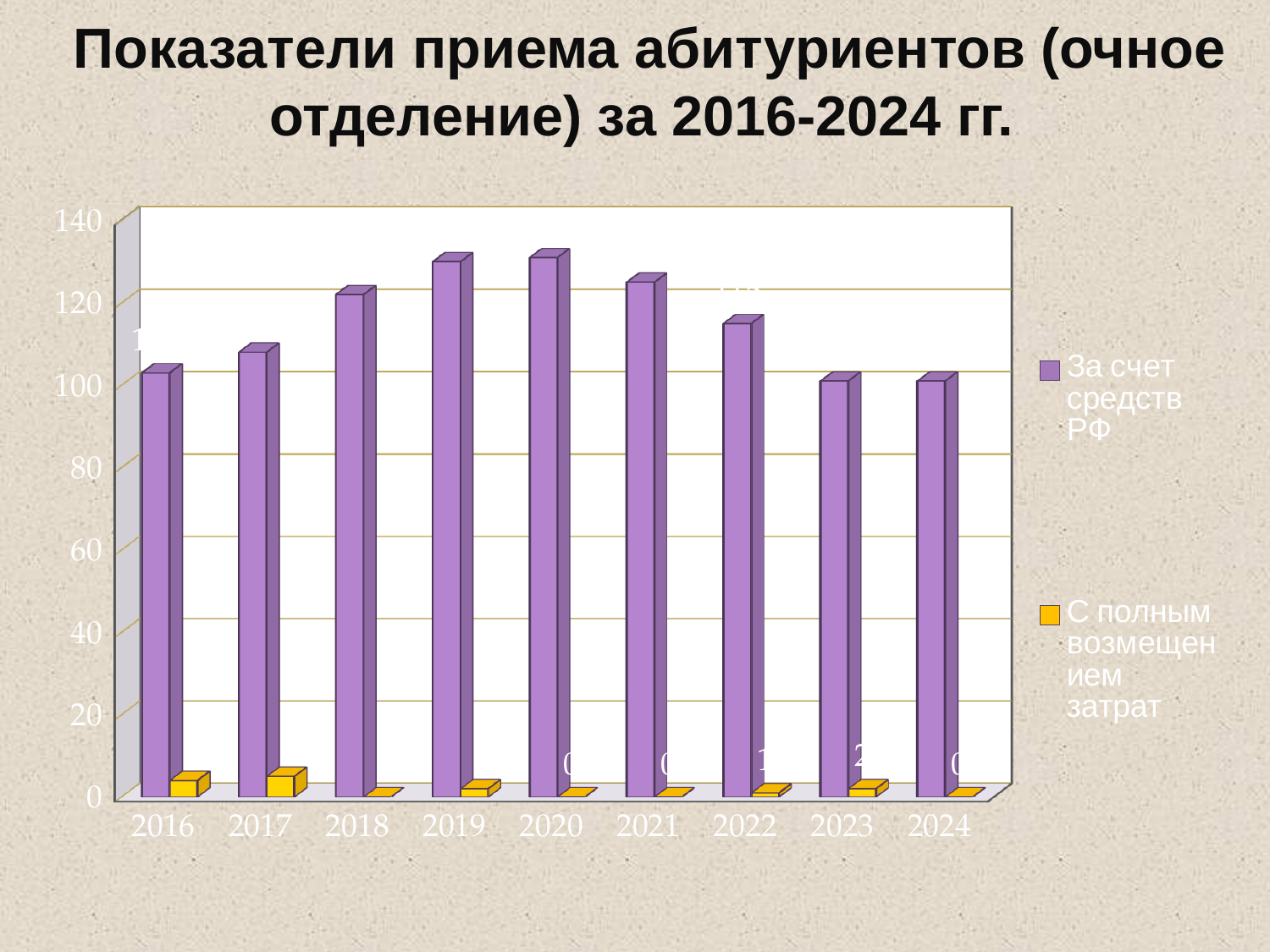

Показатели приема абитуриентов (очное отделение) за 2016-2024 гг.

[unsupported chart]